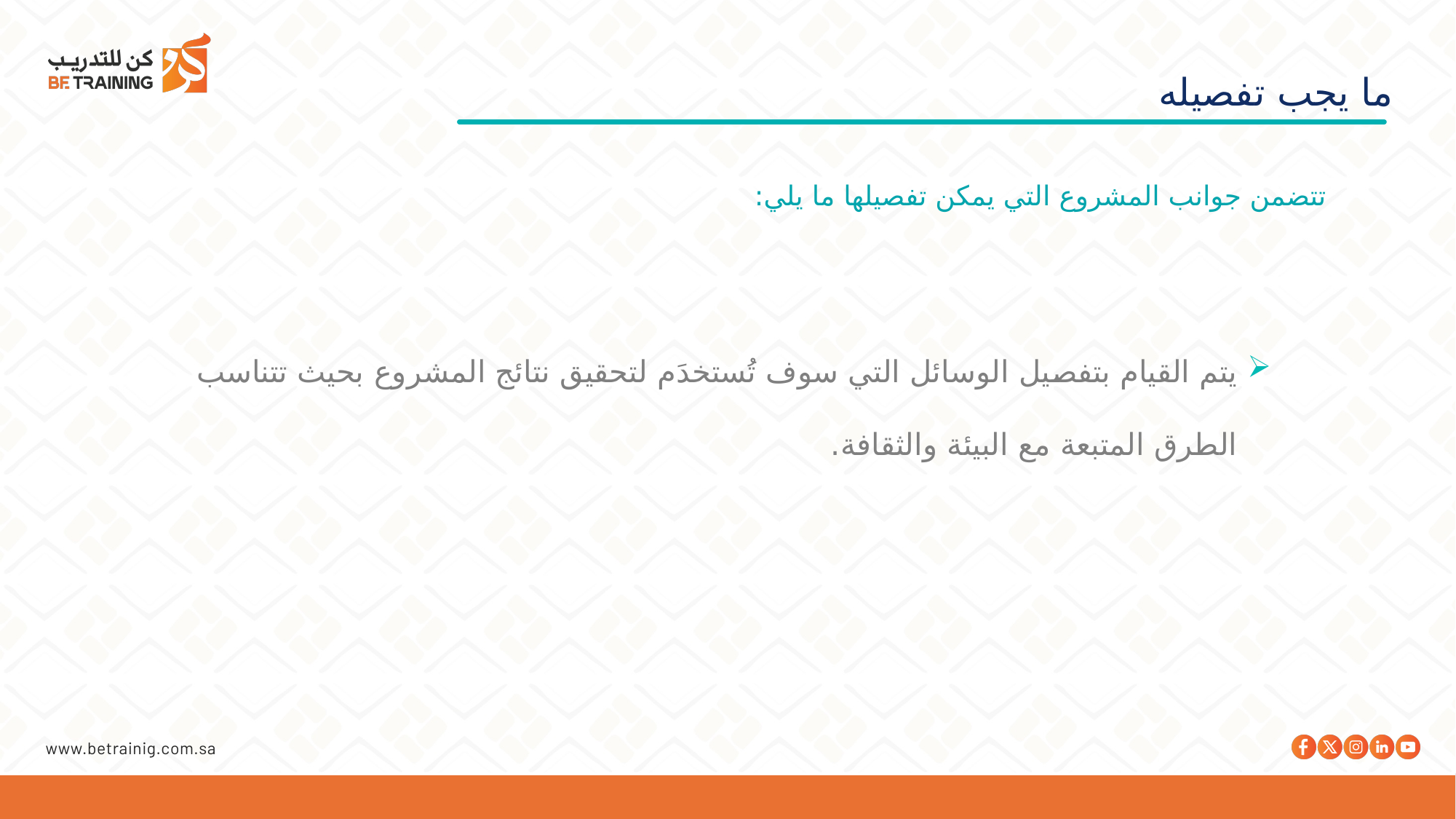

ما يجب تفصيله
تتضمن جوانب المشروع التي يمكن تفصيلها ما يلي:

يتم القيام بتفصيل الوسائل التي سوف تُستخدَم لتحقيق نتائج المشروع بحيث تتناسب الطرق المتبعة مع البيئة والثقافة.